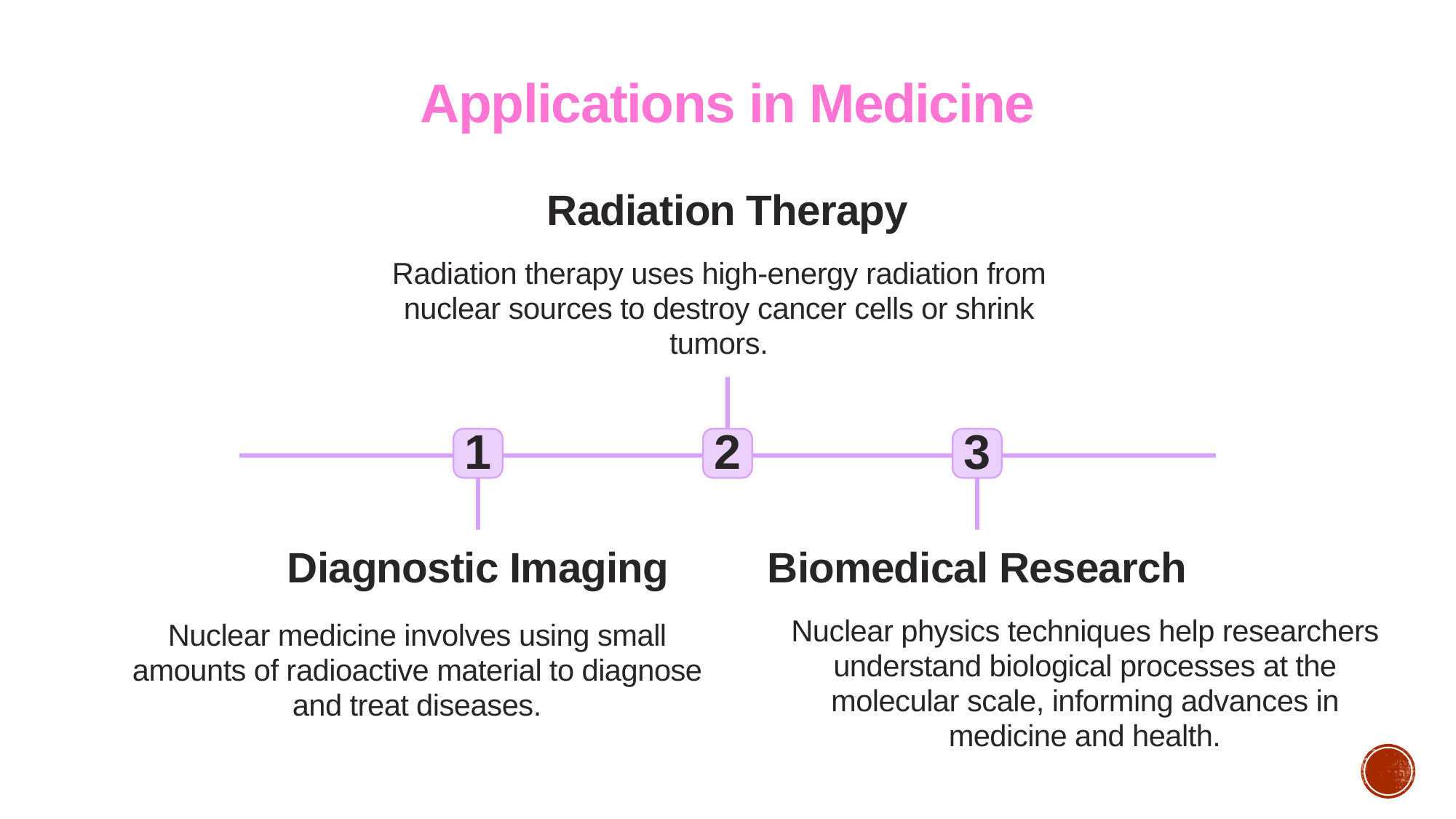

Applications in Medicine
Radiation Therapy
Radiation therapy uses high-energy radiation from nuclear sources to destroy cancer cells or shrink tumors.

1
2
3

Diagnostic Imaging
Biomedical Research
Nuclear physics techniques help researchers understand biological processes at the molecular scale, informing advances in medicine and health.
Nuclear medicine involves using small amounts of radioactive material to diagnose and treat diseases.